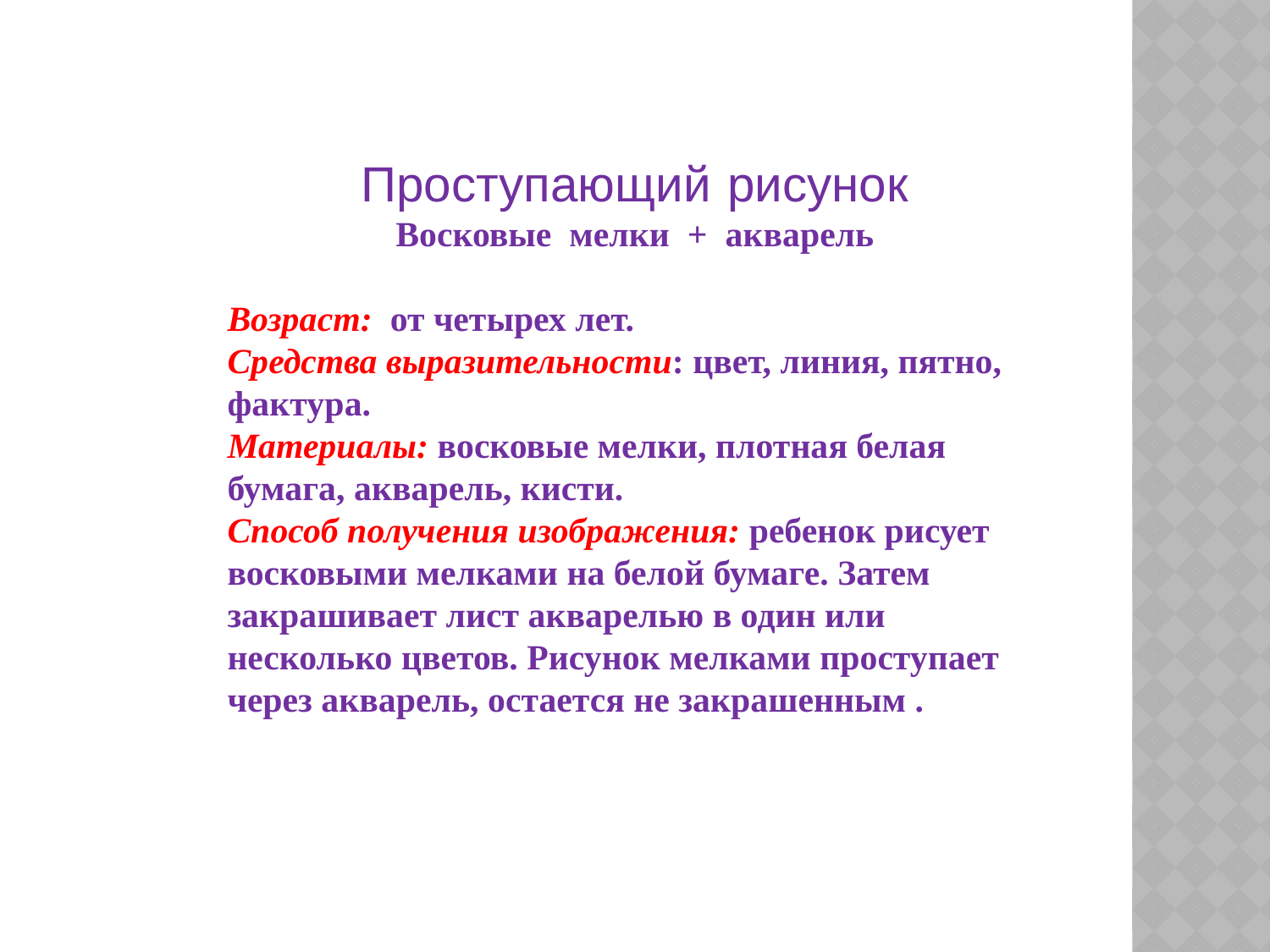

Проступающий рисунок
Восковые  мелки  +  акварель

Возраст:  от четырех лет.
Средства выразительности: цвет, линия, пятно, фактура.
Материалы: восковые мелки, плотная белая бумага, акварель, кисти.
Способ получения изображения: ребенок рисует восковыми мелками на белой бумаге. Затем закрашивает лист акварелью в один или несколько цветов. Рисунок мелками проступает через акварель, остается не закрашенным .